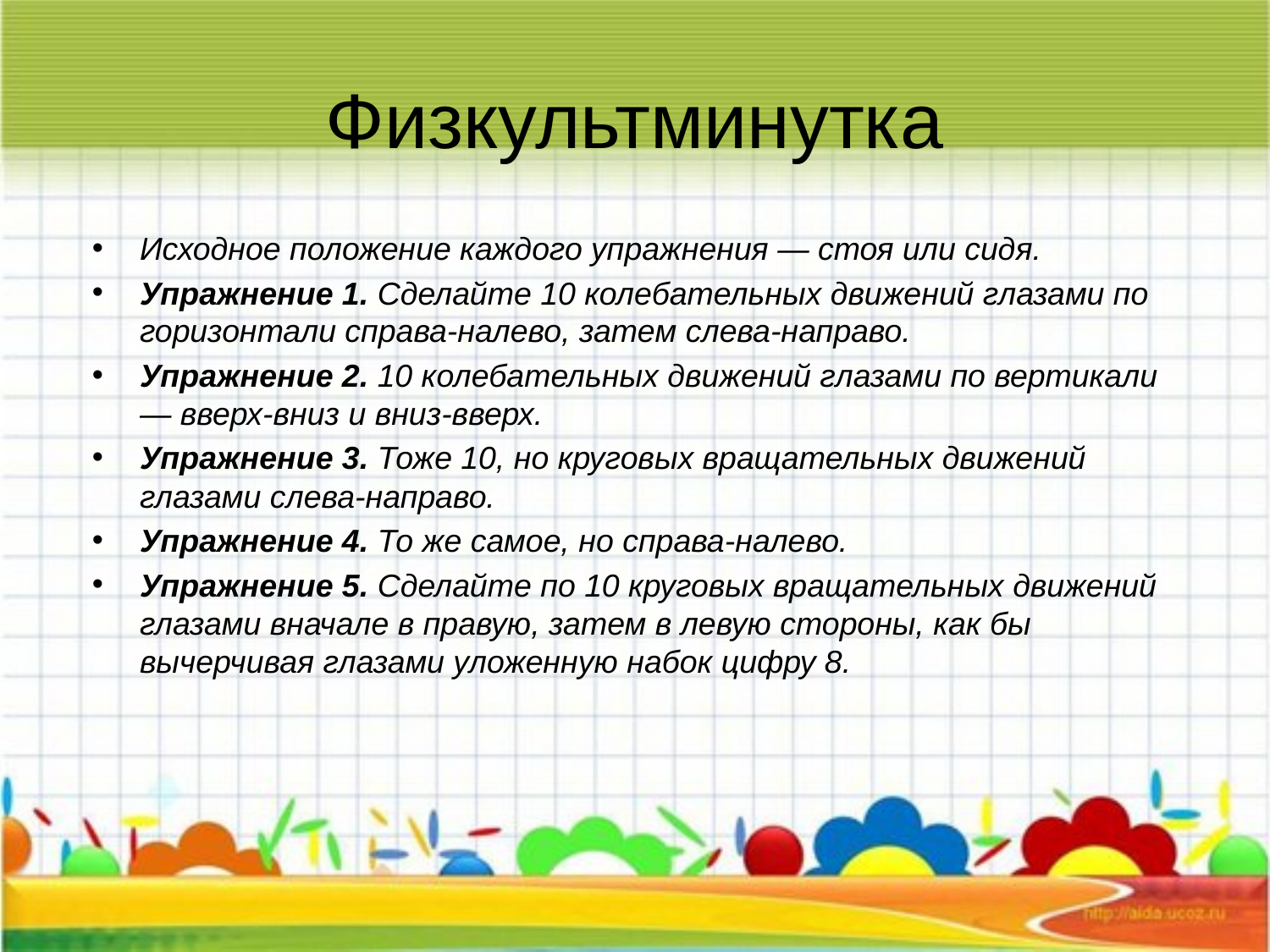

# Физкультминутка
Исходное положение каждого упражнения — стоя или сидя.
Упражнение 1. Сделайте 10 колебательных движений глазами по горизонтали справа-налево, затем слева-направо.
Упражнение 2. 10 колебательных движений глазами по вертикали — вверх-вниз и вниз-вверх.
Упражнение 3. Тоже 10, но круговых вращательных движений глазами слева-направо.
Упражнение 4. То же самое, но справа-налево.
Упражнение 5. Сделайте по 10 круговых вращательных движений глазами вначале в правую, затем в левую стороны, как бы вычерчивая глазами уложенную набок цифру 8.